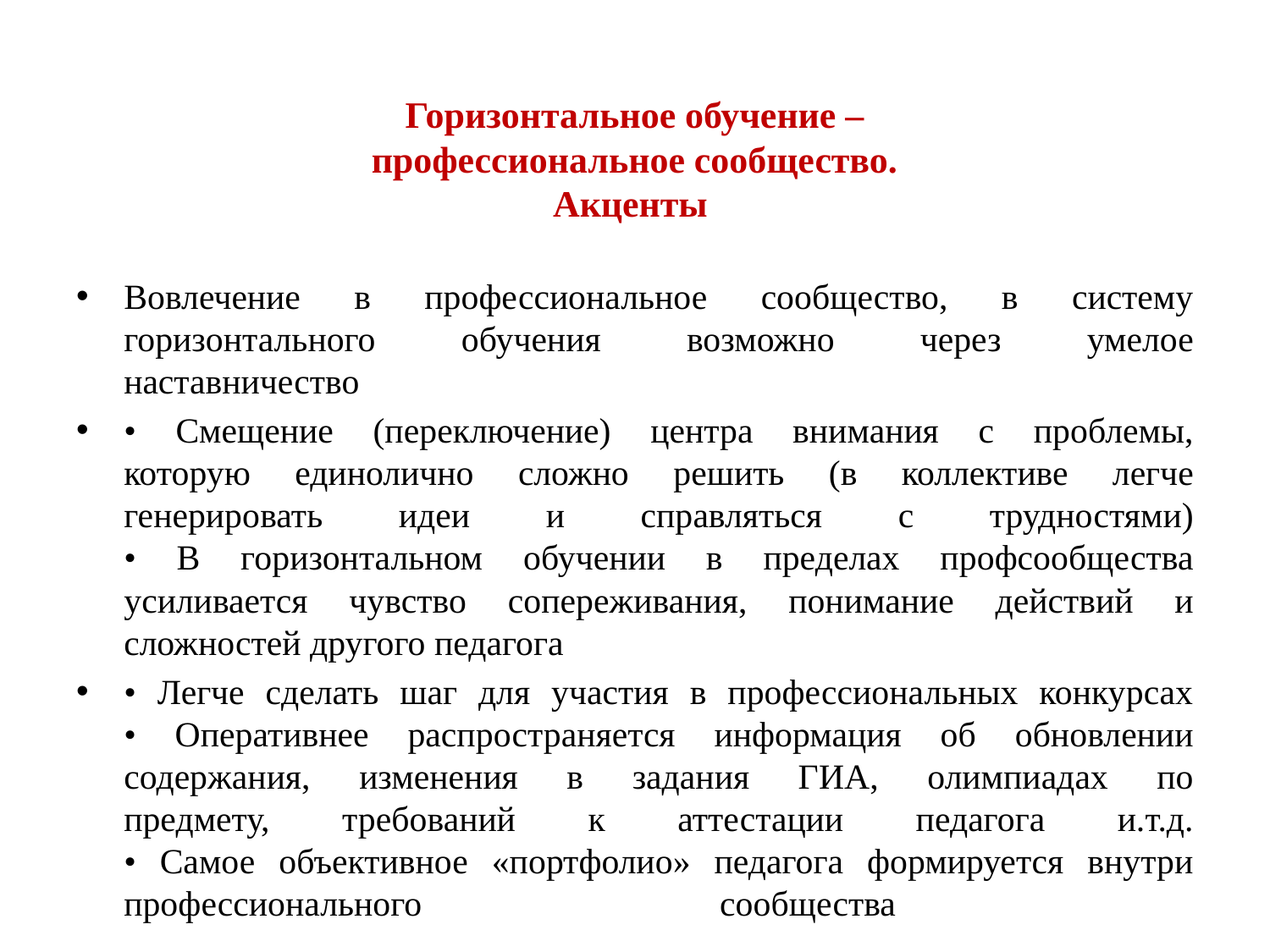

# Горизонтальное обучение – профессиональное сообщество. Акценты
Вовлечение в профессиональное сообщество, в систему
горизонтального обучения возможно через умелое
наставничество
• Смещение (переключение) центра внимания с проблемы,
которую единолично сложно решить (в коллективе легче
генерировать идеи и справляться с трудностями)
• В горизонтальном обучении в пределах профсообщества
усиливается чувство сопереживания, понимание действий и
сложностей другого педагога
• Легче сделать шаг для участия в профессиональных конкурсах
• Оперативнее распространяется информация об обновлении
содержания, изменения в задания ГИА, олимпиадах по
предмету, требований к аттестации педагога и.т.д.
• Самое объективное «портфолио» педагога формируется внутри
профессионального сообщества